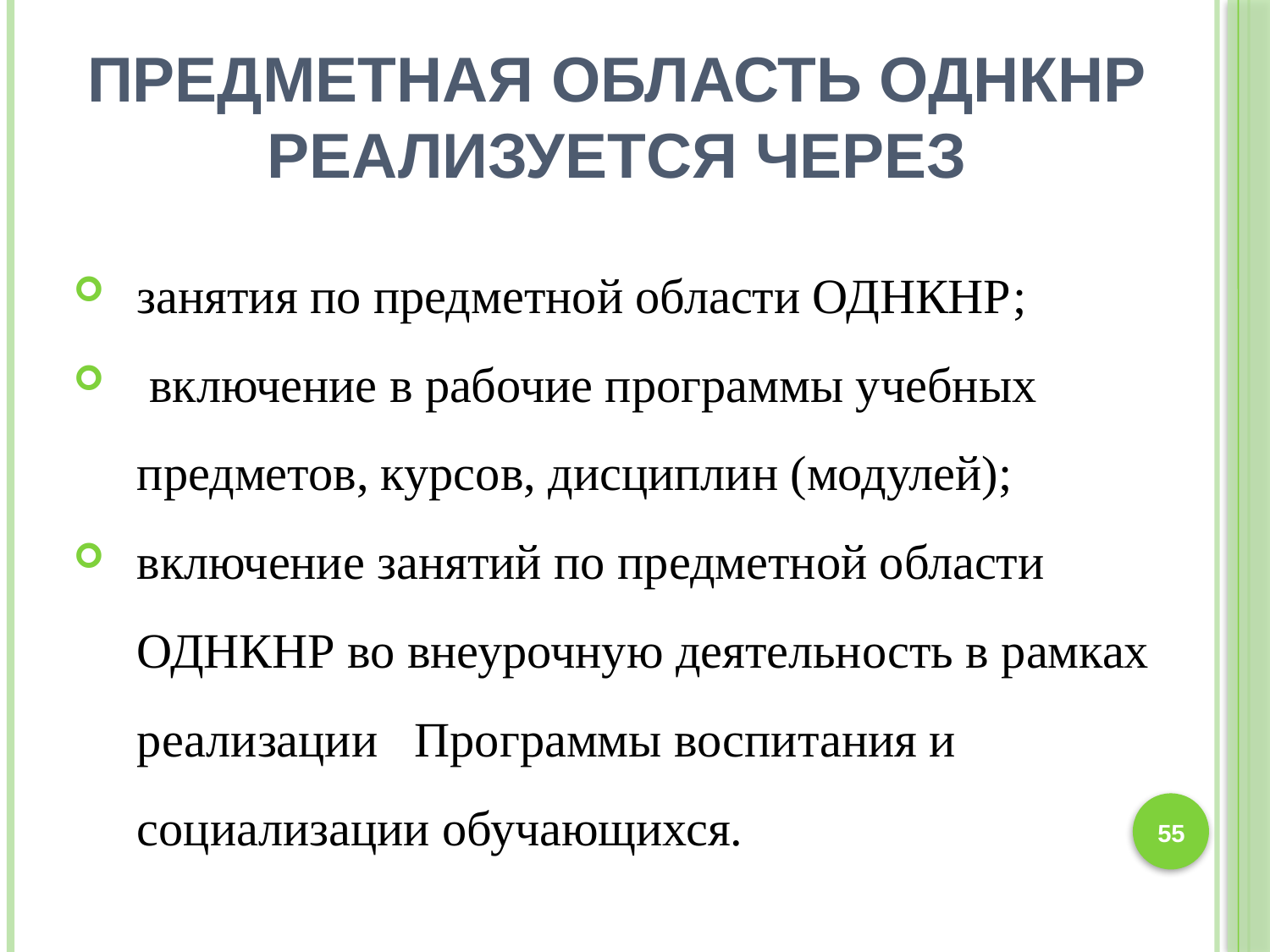

# Предметная область ОДНКНР реализуется через
занятия по предметной области ОДНКНР;
 включение в рабочие программы учебных предметов, курсов, дисциплин (модулей);
включение занятий по предметной области ОДНКНР во внеурочную деятельность в рамках реализации   Программы воспитания и социализации обучающихся.

55